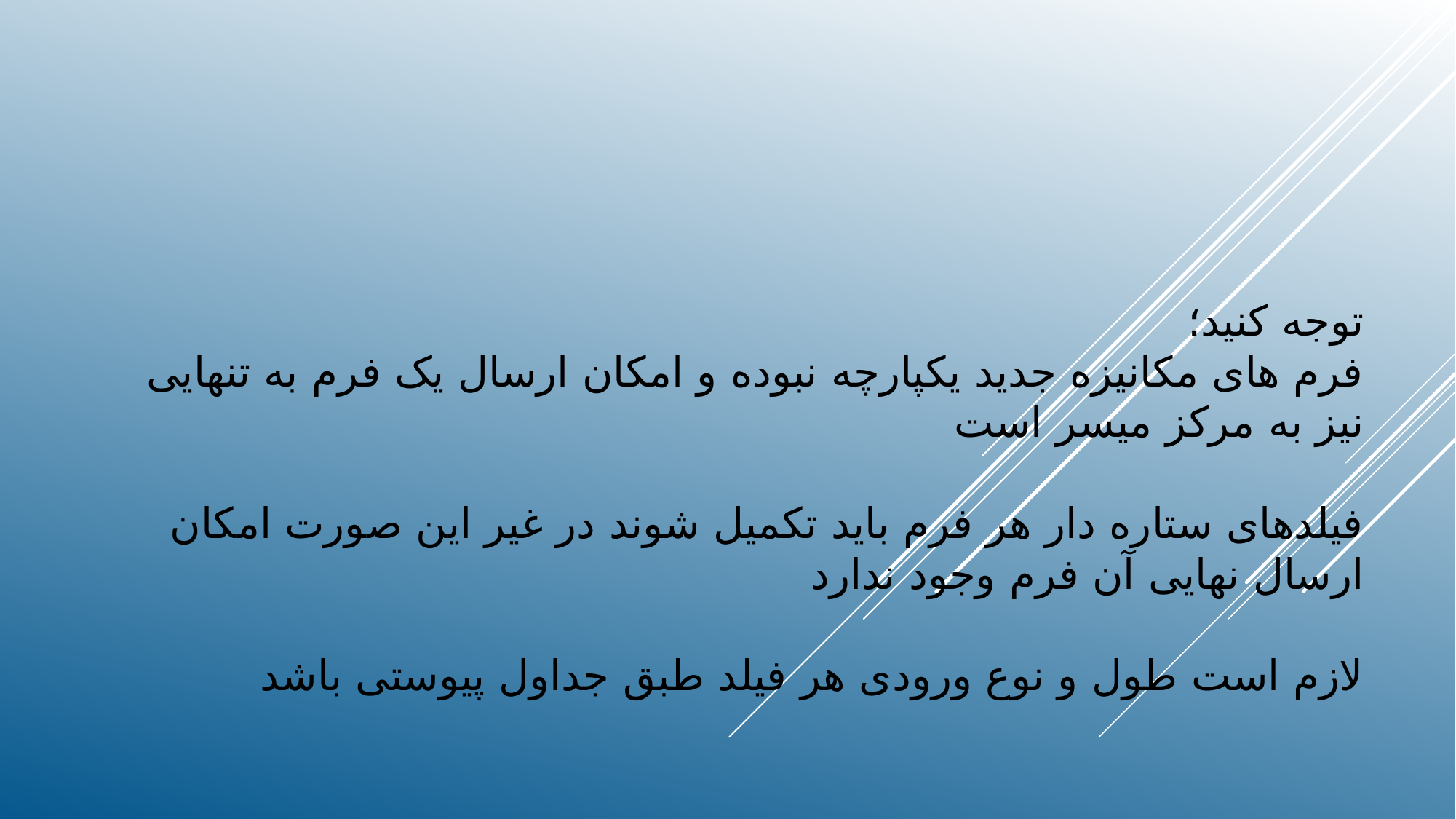

# توجه کنید؛ فرم های مکانیزه جدید یکپارچه نبوده و امکان ارسال یک فرم به تنهایی نیز به مرکز میسر است فیلدهای ستاره دار هر فرم باید تکمیل شوند در غیر این صورت امکان ارسال نهایی آن فرم وجود ندارد لازم است طول و نوع ورودی هر فیلد طبق جداول پیوستی باشد